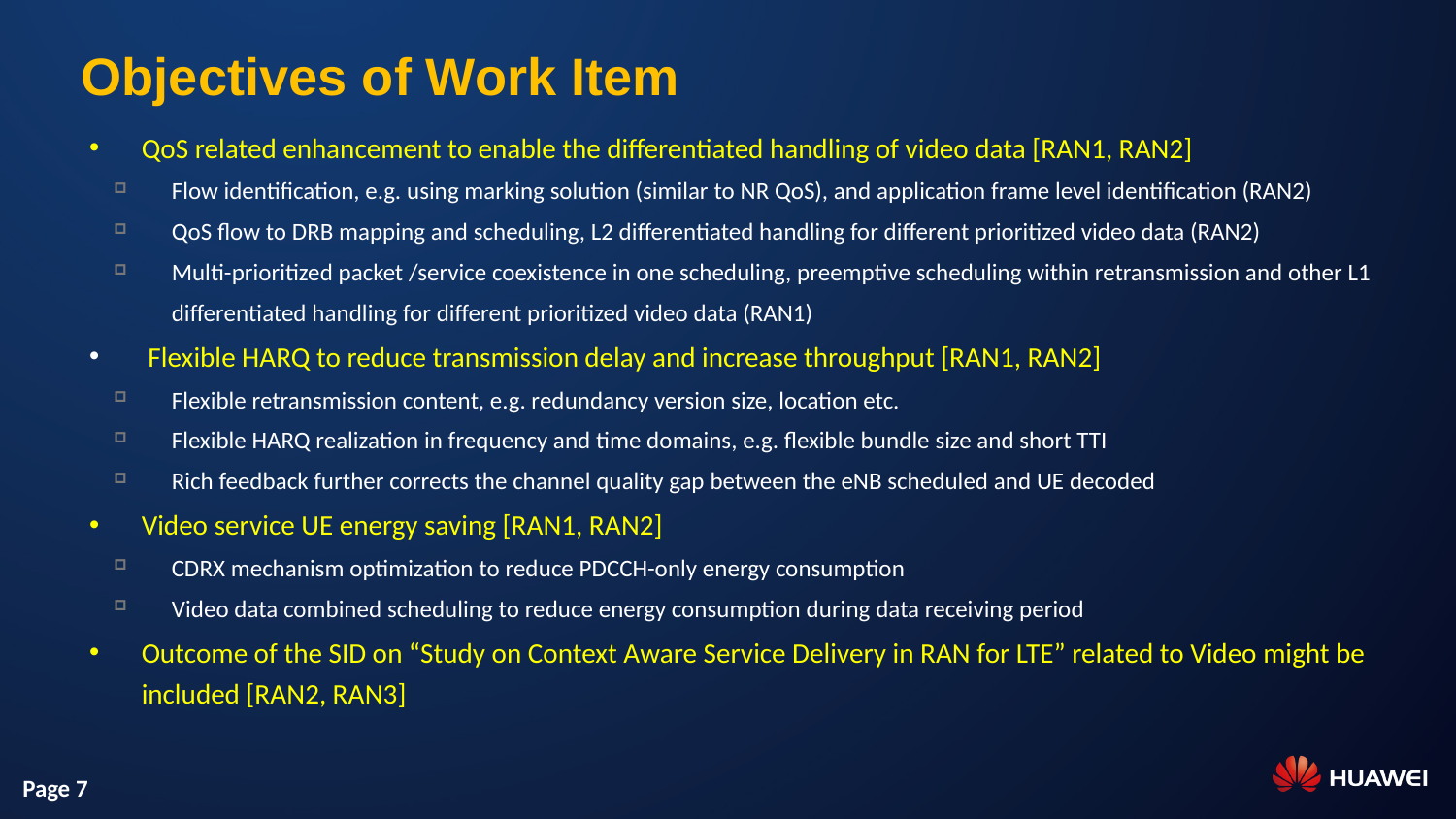

# Objectives of Work Item
QoS related enhancement to enable the differentiated handling of video data [RAN1, RAN2]
Flow identification, e.g. using marking solution (similar to NR QoS), and application frame level identification (RAN2)
QoS flow to DRB mapping and scheduling, L2 differentiated handling for different prioritized video data (RAN2)
Multi-prioritized packet /service coexistence in one scheduling, preemptive scheduling within retransmission and other L1 differentiated handling for different prioritized video data (RAN1)
 Flexible HARQ to reduce transmission delay and increase throughput [RAN1, RAN2]
Flexible retransmission content, e.g. redundancy version size, location etc.
Flexible HARQ realization in frequency and time domains, e.g. flexible bundle size and short TTI
Rich feedback further corrects the channel quality gap between the eNB scheduled and UE decoded
Video service UE energy saving [RAN1, RAN2]
CDRX mechanism optimization to reduce PDCCH-only energy consumption
Video data combined scheduling to reduce energy consumption during data receiving period
Outcome of the SID on “Study on Context Aware Service Delivery in RAN for LTE” related to Video might be included [RAN2, RAN3]